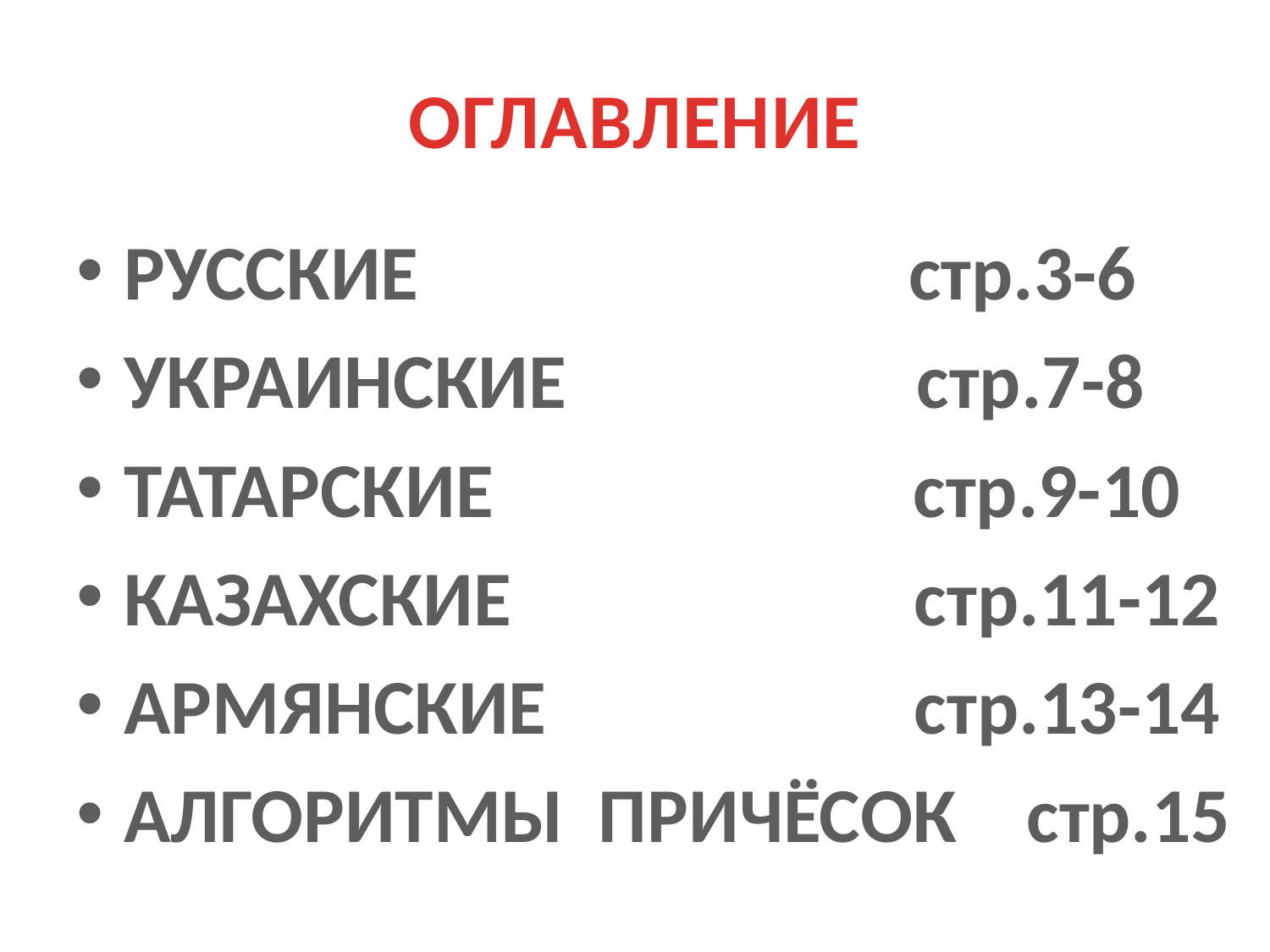

# ОГЛАВЛЕНИЕ
РУССКИЕ                            стр.3-6
УКРАИНСКИЕ                    стр.7-8
ТАТАРСКИЕ                        стр.9-10
КАЗАХСКИЕ                       стр.11-12
АРМЯНСКИЕ                     стр.13-14
АЛГОРИТМЫ  ПРИЧЁСОК    стр.15